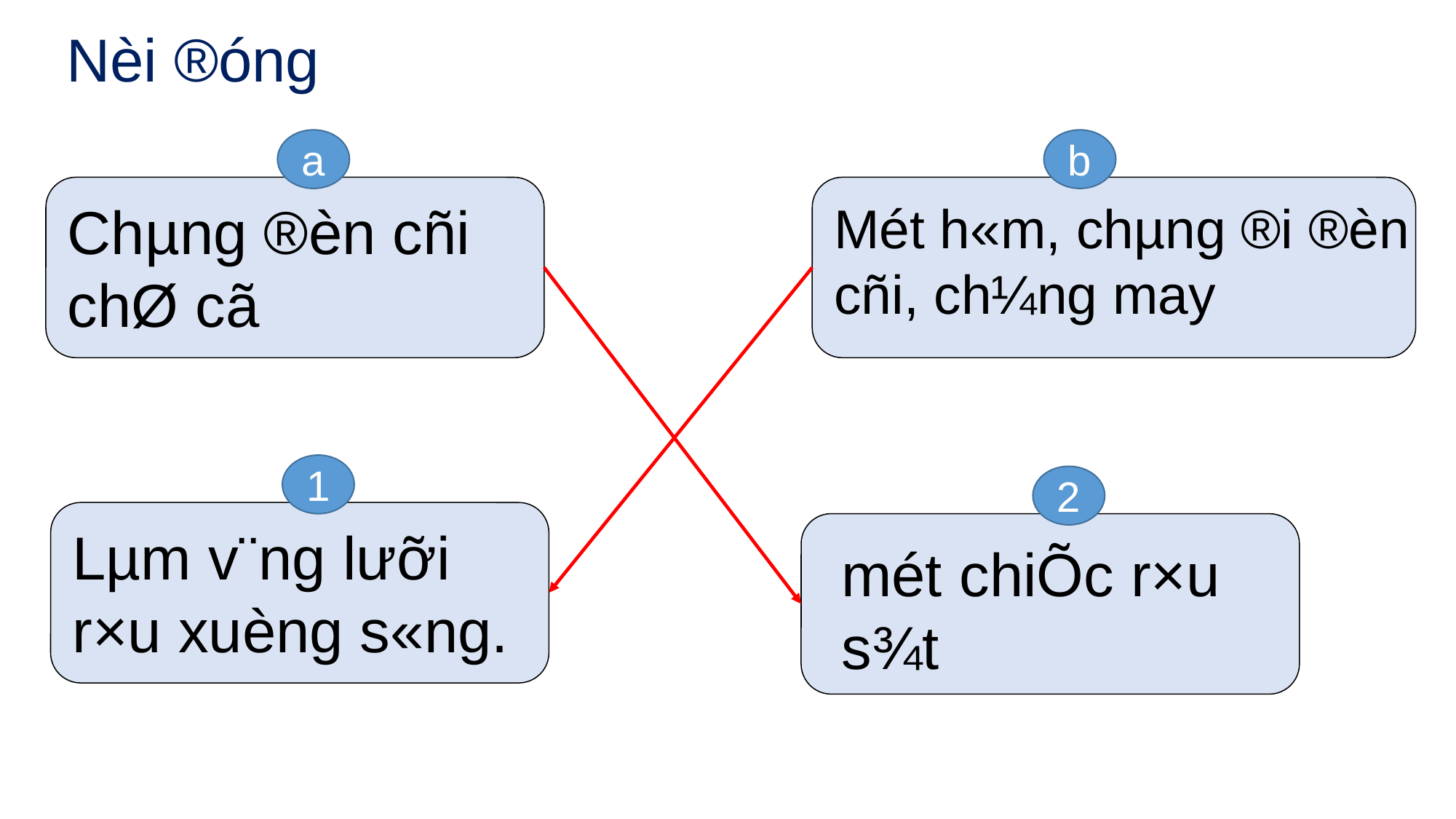

Nèi ®óng
a
b

Chµng ®èn cñi
chØ cã
Mét h«m, chµng ®i ®èn cñi, ch¼ng may
1
2

Lµm v¨ng lưỡi­ r×u xuèng s«ng.

mét chiÕc r×u s¾t